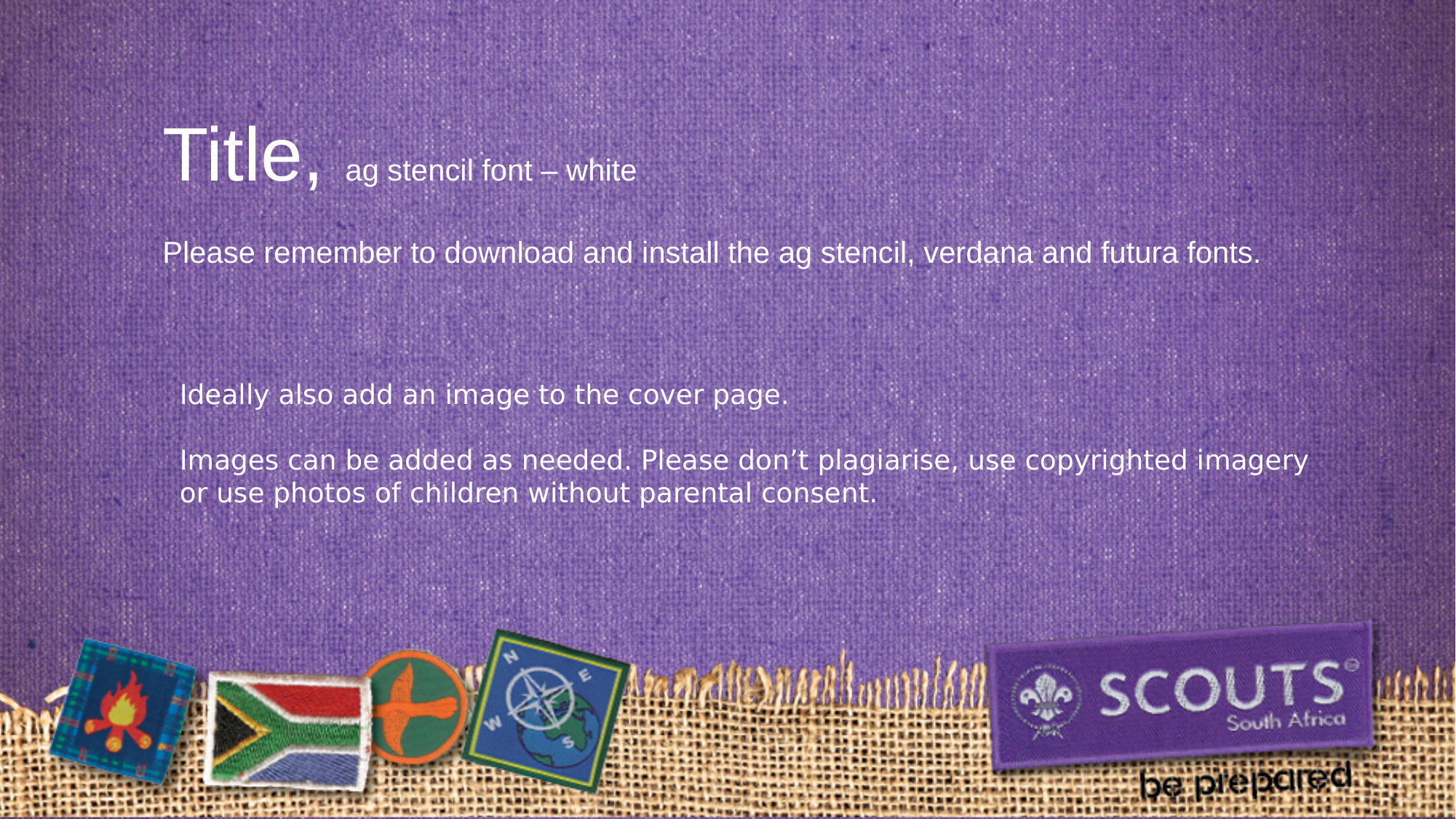

Title, ag stencil font – white

Please remember to download and install the ag stencil, verdana and futura fonts.
Ideally also add an image to the cover page.

Images can be added as needed. Please don’t plagiarise, use copyrighted imagery or use photos of children without parental consent.